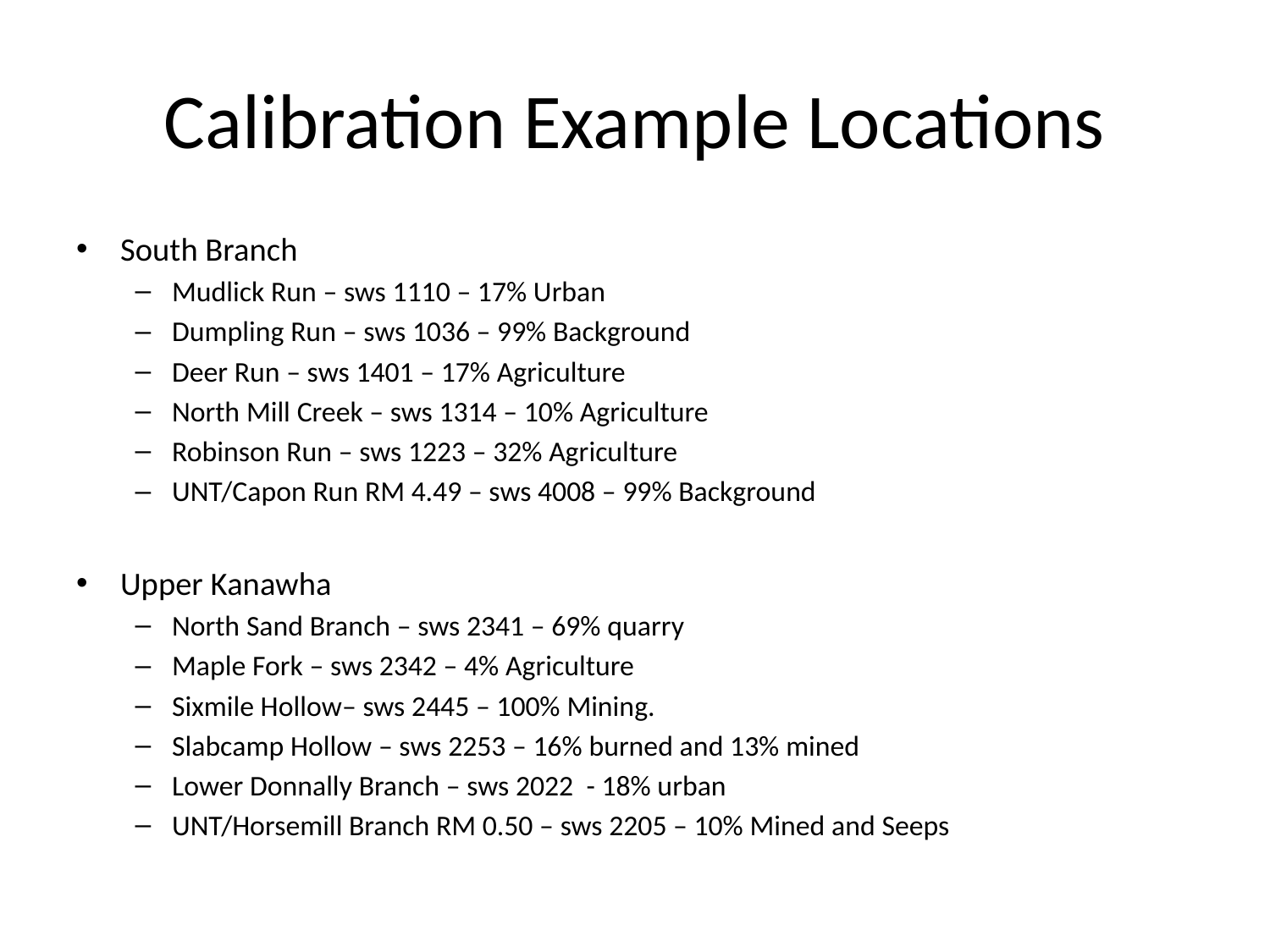

# Calibration Example Locations
South Branch
Mudlick Run – sws 1110 – 17% Urban
Dumpling Run – sws 1036 – 99% Background
Deer Run – sws 1401 – 17% Agriculture
North Mill Creek – sws 1314 – 10% Agriculture
Robinson Run – sws 1223 – 32% Agriculture
UNT/Capon Run RM 4.49 – sws 4008 – 99% Background

Upper Kanawha
North Sand Branch – sws 2341 – 69% quarry
Maple Fork – sws 2342 – 4% Agriculture
Sixmile Hollow– sws 2445 – 100% Mining.
Slabcamp Hollow – sws 2253 – 16% burned and 13% mined
Lower Donnally Branch – sws 2022  - 18% urban
UNT/Horsemill Branch RM 0.50 – sws 2205 – 10% Mined and Seeps